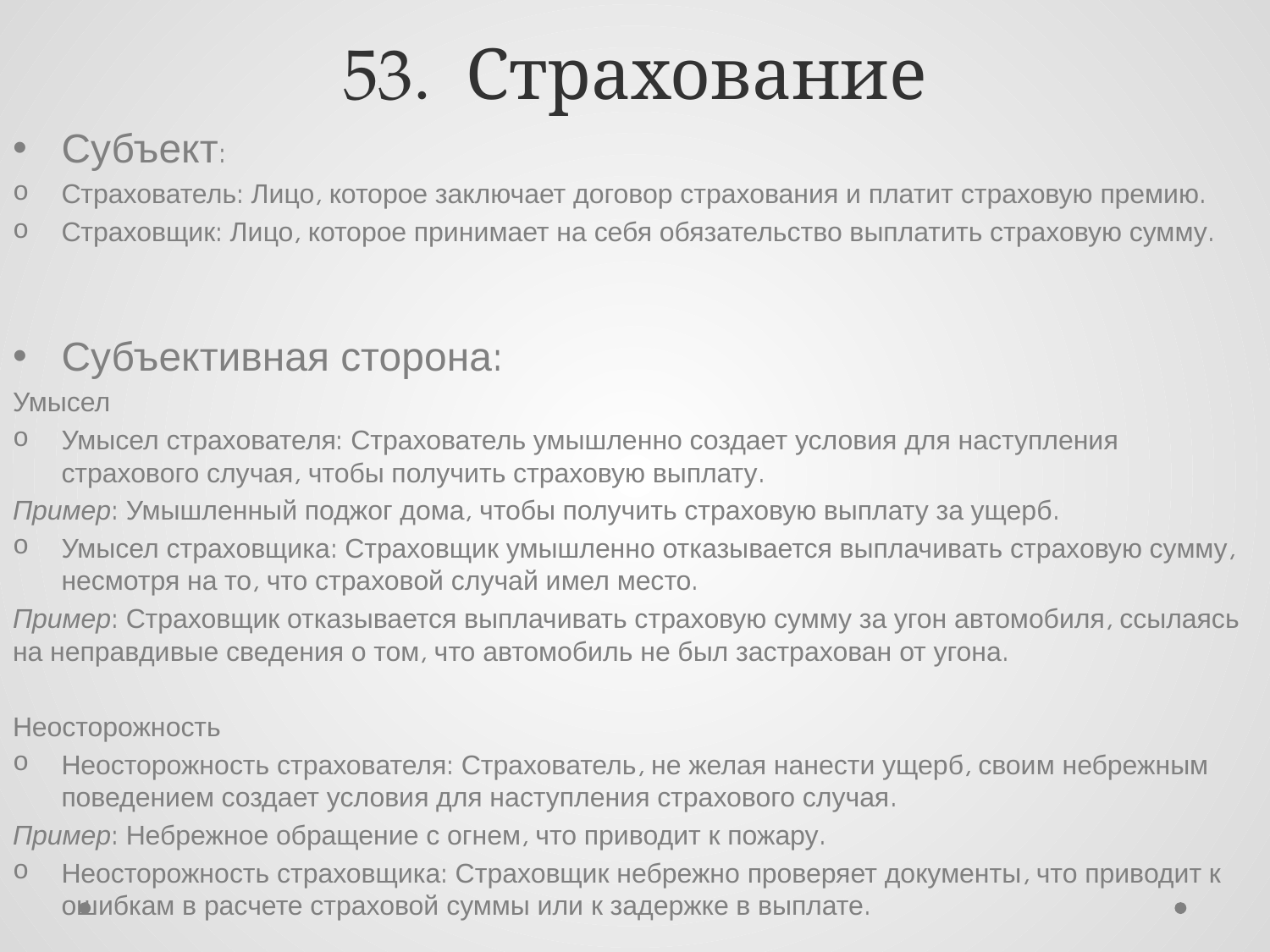

# 53.  Страхование
Субъект:
Страхователь: Лицо, которое заключает договор страхования и платит страховую премию.
Страховщик: Лицо, которое принимает на себя обязательство выплатить страховую сумму.

Субъективная сторона:
Умысел
Умысел страхователя: Страхователь умышленно создает условия для наступления страхового случая, чтобы получить страховую выплату.
Пример: Умышленный поджог дома, чтобы получить страховую выплату за ущерб.
Умысел страховщика: Страховщик умышленно отказывается выплачивать страховую сумму, несмотря на то, что страховой случай имел место.
Пример: Страховщик отказывается выплачивать страховую сумму за угон автомобиля, ссылаясь на неправдивые сведения о том, что автомобиль не был застрахован от угона.

Неосторожность
Неосторожность страхователя: Страхователь, не желая нанести ущерб, своим небрежным поведением создает условия для наступления страхового случая.
Пример: Небрежное обращение с огнем, что приводит к пожару.
Неосторожность страховщика: Страховщик небрежно проверяет документы, что приводит к ошибкам в расчете страховой суммы или к задержке в выплате.